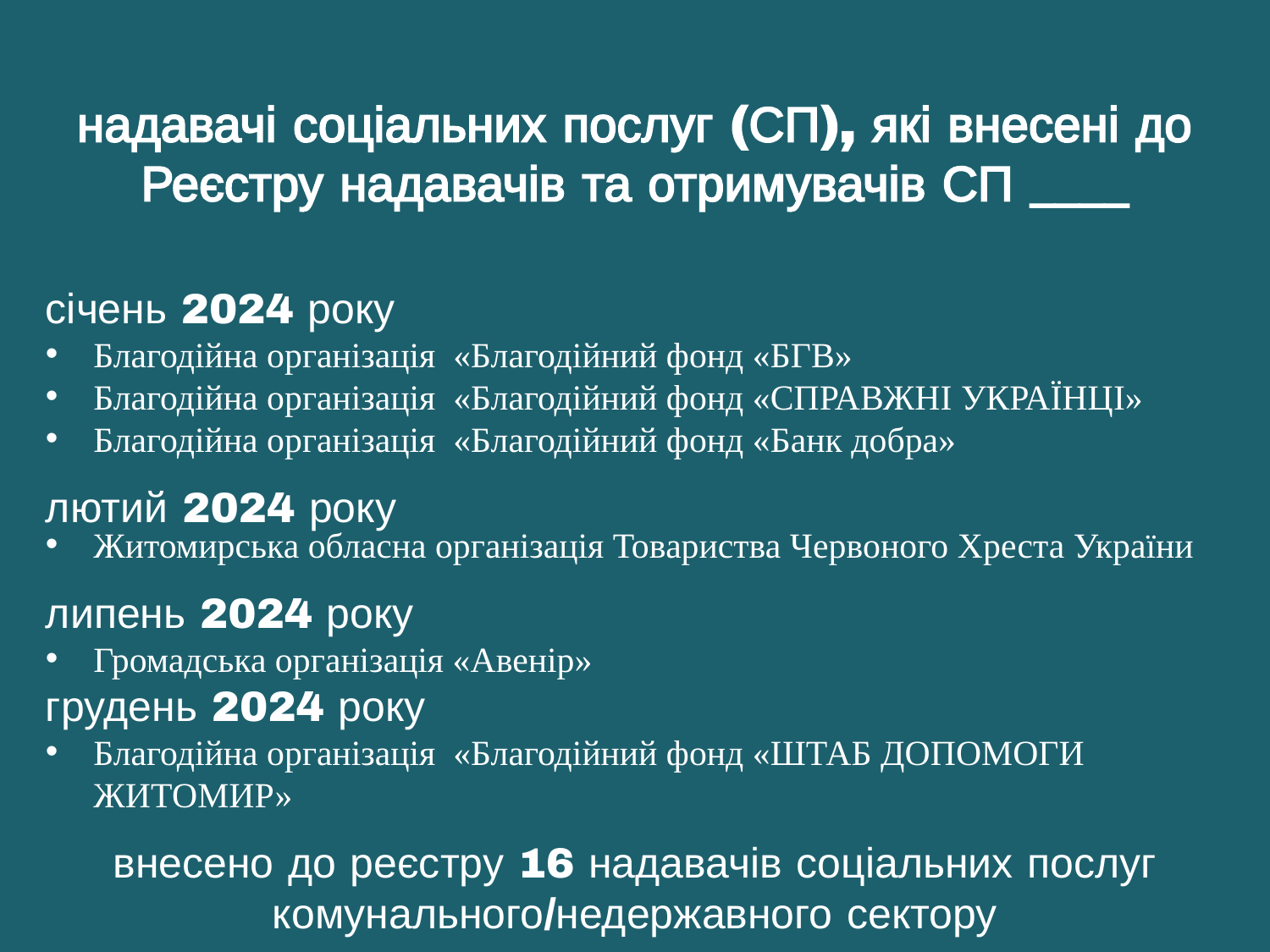

надавачі соціальних послуг (СП), які внесені до Реєстру надавачів та отримувачів СП ____

січень 2024 року
Благодійна організація  «Благодійний фонд «БГВ»
Благодійна організація  «Благодійний фонд «СПРАВЖНІ УКРАЇНЦІ»
Благодійна організація  «Благодійний фонд «Банк добра»

лютий 2024 року
Житомирська обласна організація Товариства Червоного Хреста України

липень 2024 року
Громадська організація «Авенір»
грудень 2024 року
Благодійна організація  «Благодійний фонд «ШТАБ ДОПОМОГИ ЖИТОМИР»

внесено до реєстру 16 надавачів соціальних послуг комунального/недержавного сектору